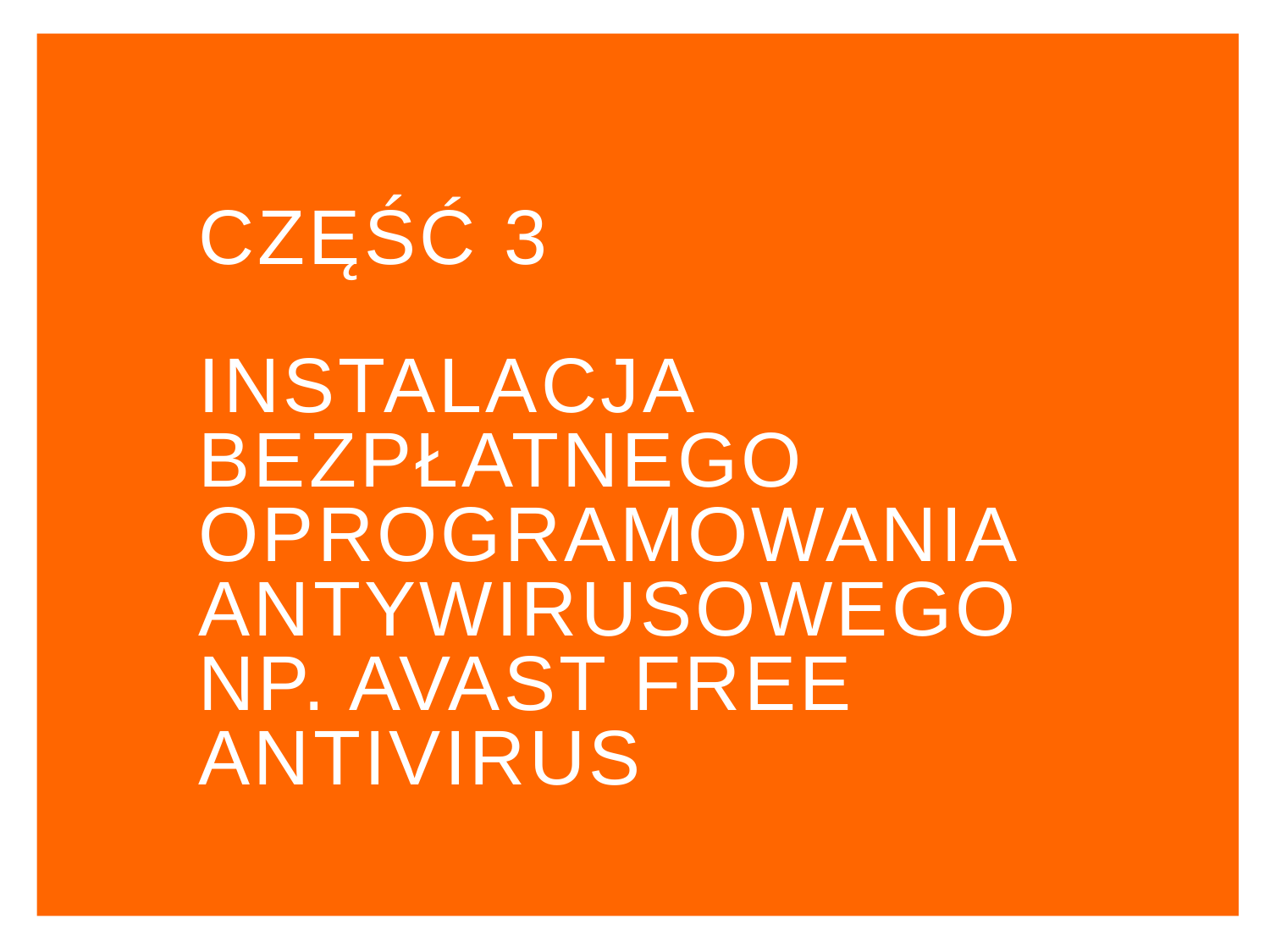

# Część 3 instalacja bezpłatnego oprogramowania antywirusowego np. avast free antivirus